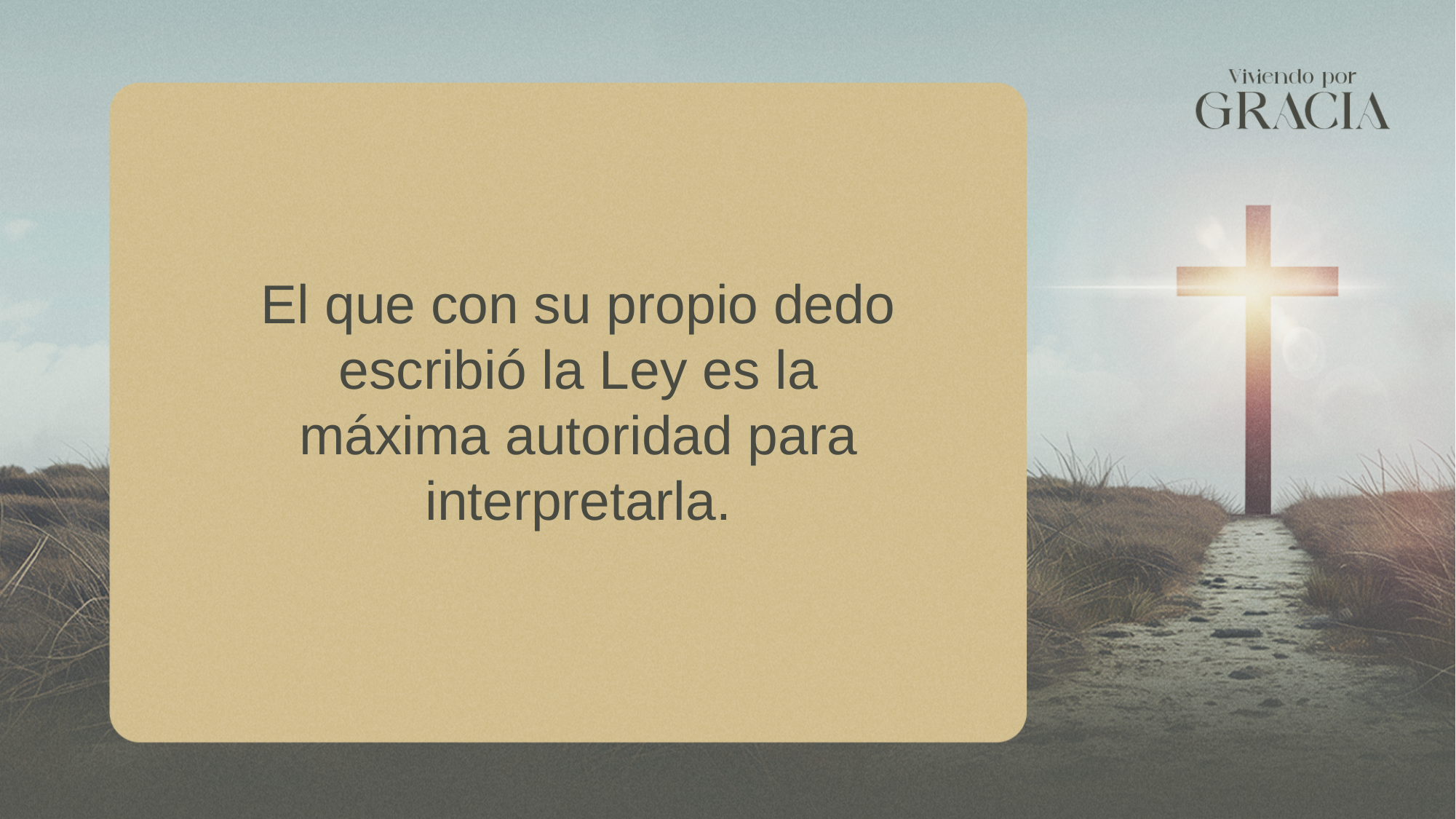

El que con su propio dedo escribió la Ley es la máxima autoridad para interpretarla.